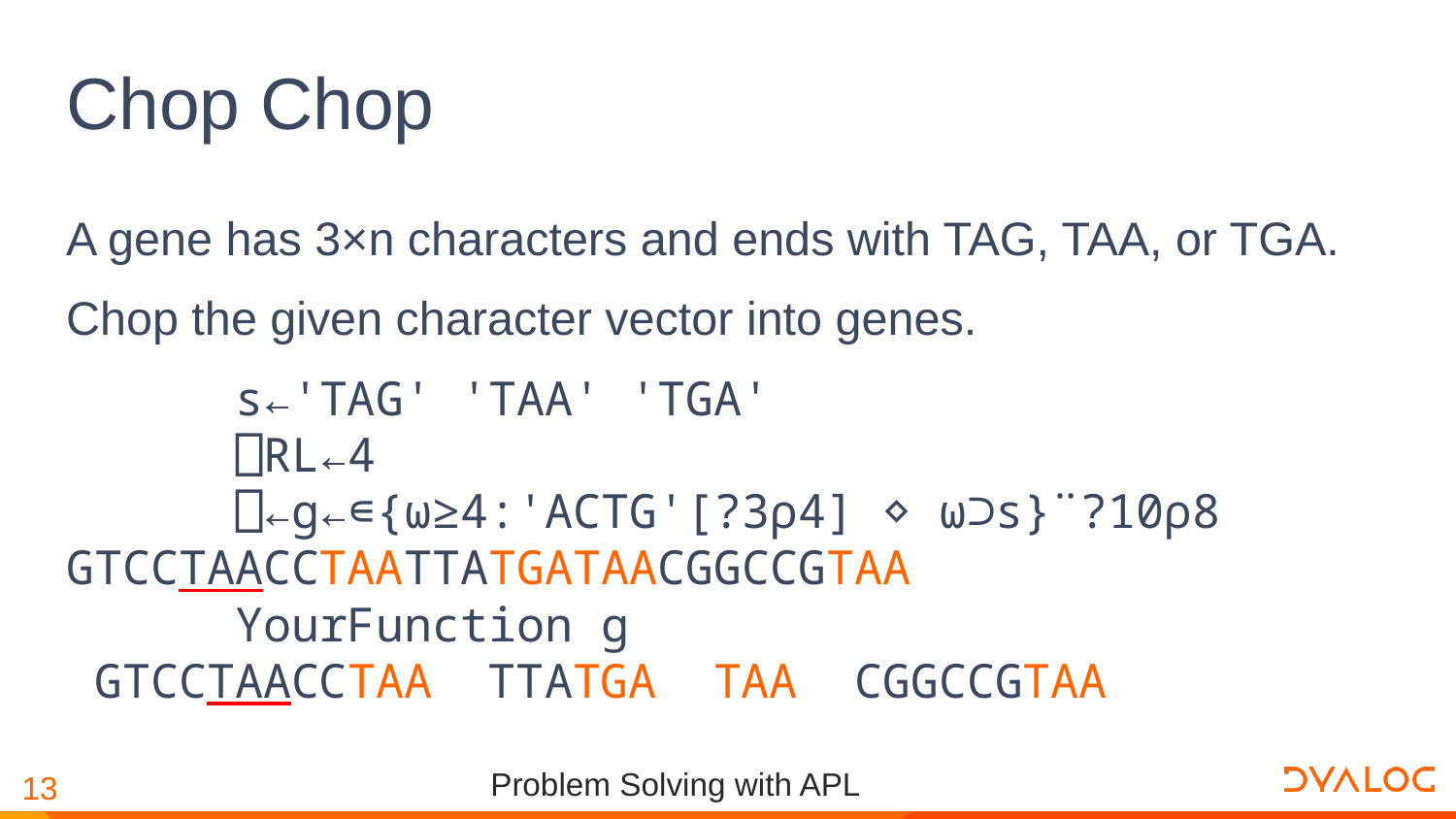

# Chop Chop
A gene has 3×n characters and ends with TAG, TAA, or TGA.
Chop the given character vector into genes.
      s←'TAG' 'TAA' 'TGA'
      ⎕RL←4
      ⎕←g←∊{⍵≥4:'ACTG'[?3⍴4] ⋄ ⍵⊃s}¨?10⍴8
GTCCTAACCTAATTATGATAACGGCCGTAA
      YourFunction g
 GTCCTAACCTAA  TTATGA  TAA  CGGCCGTAA